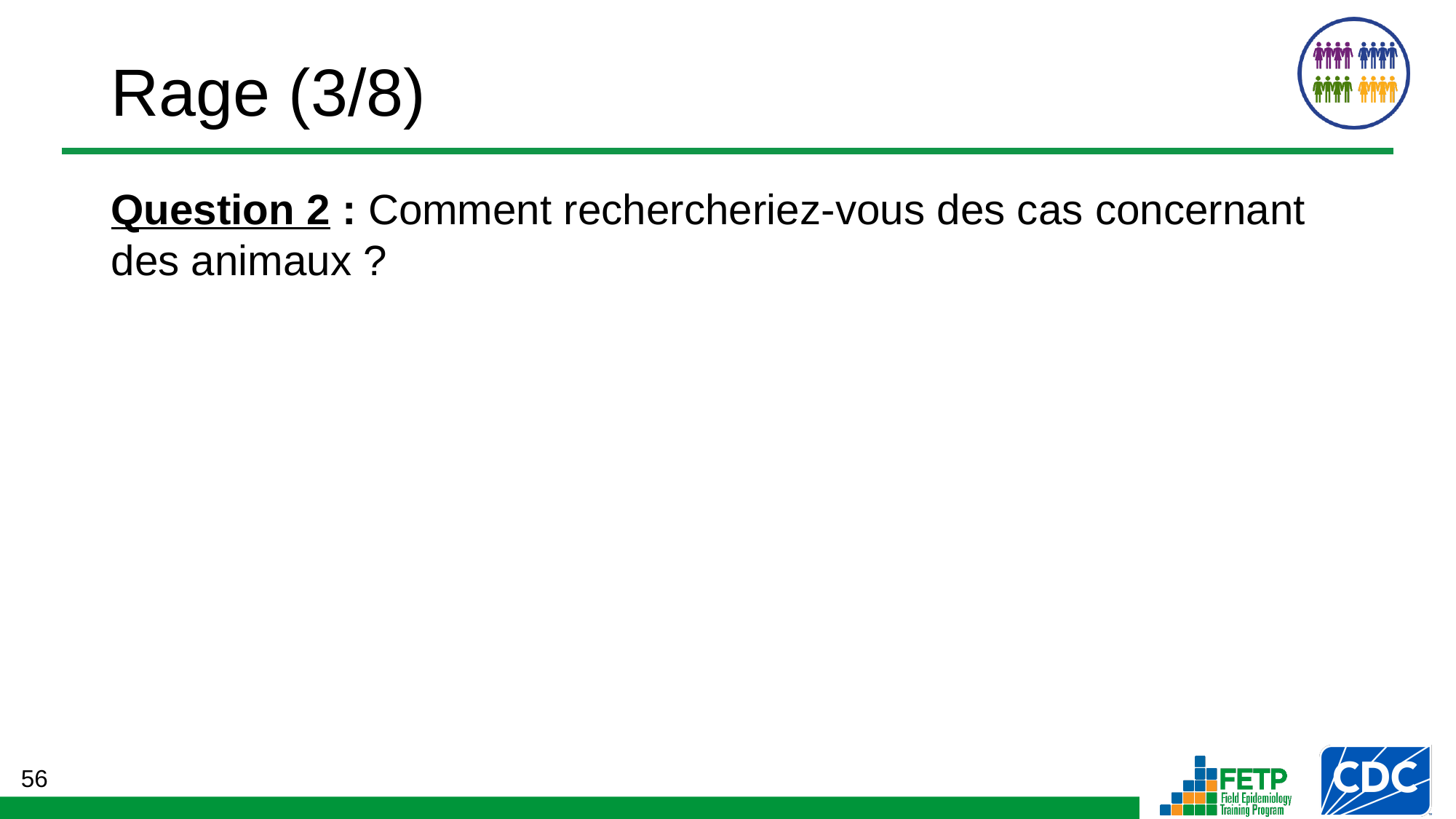

# Rage (3/8)
Question 2 : Comment rechercheriez-vous des cas concernant des animaux ?